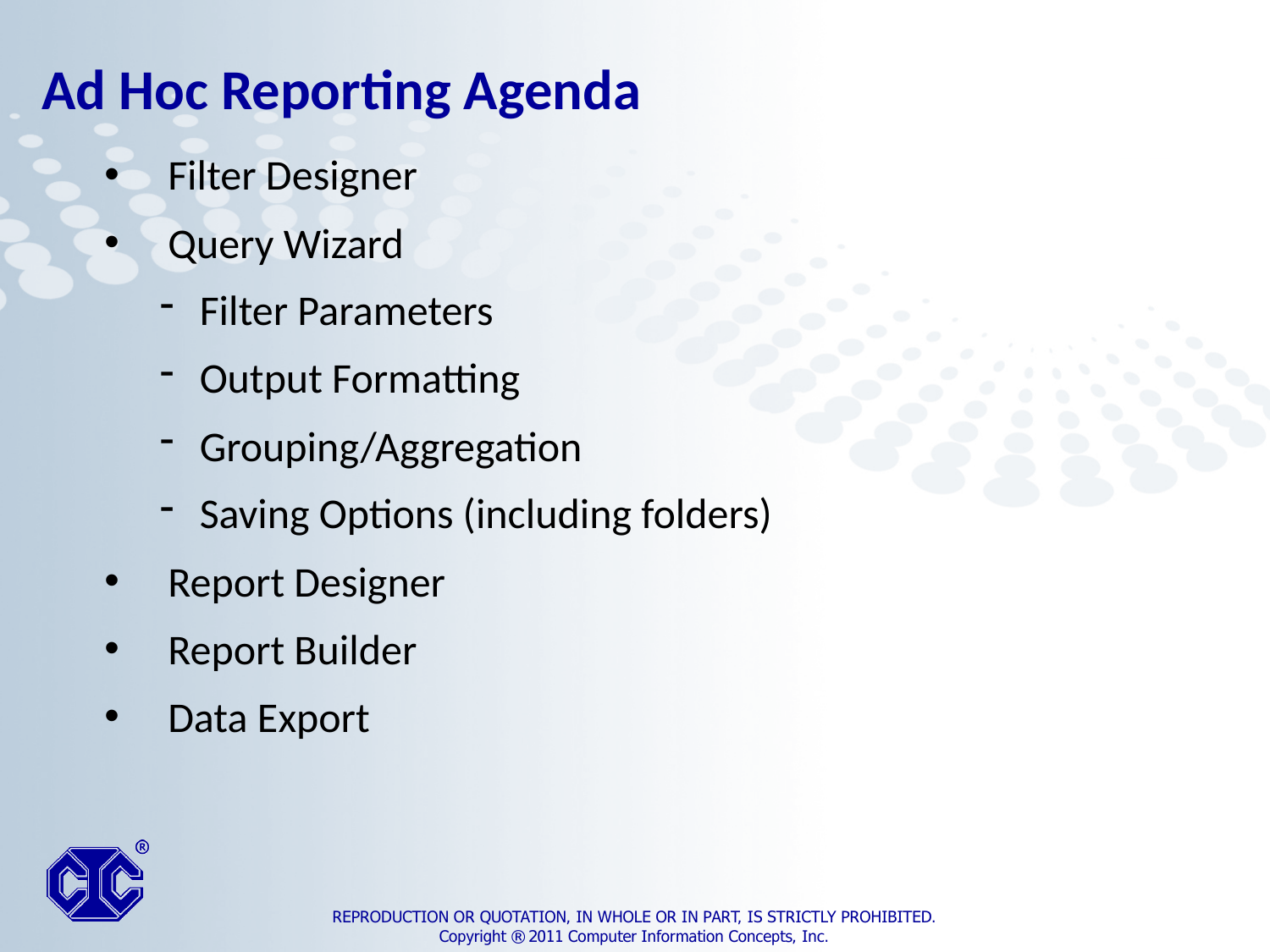

# Ad Hoc Reporting Agenda
Filter Designer
Query Wizard
Filter Parameters
Output Formatting
Grouping/Aggregation
Saving Options (including folders)
Report Designer
Report Builder
Data Export